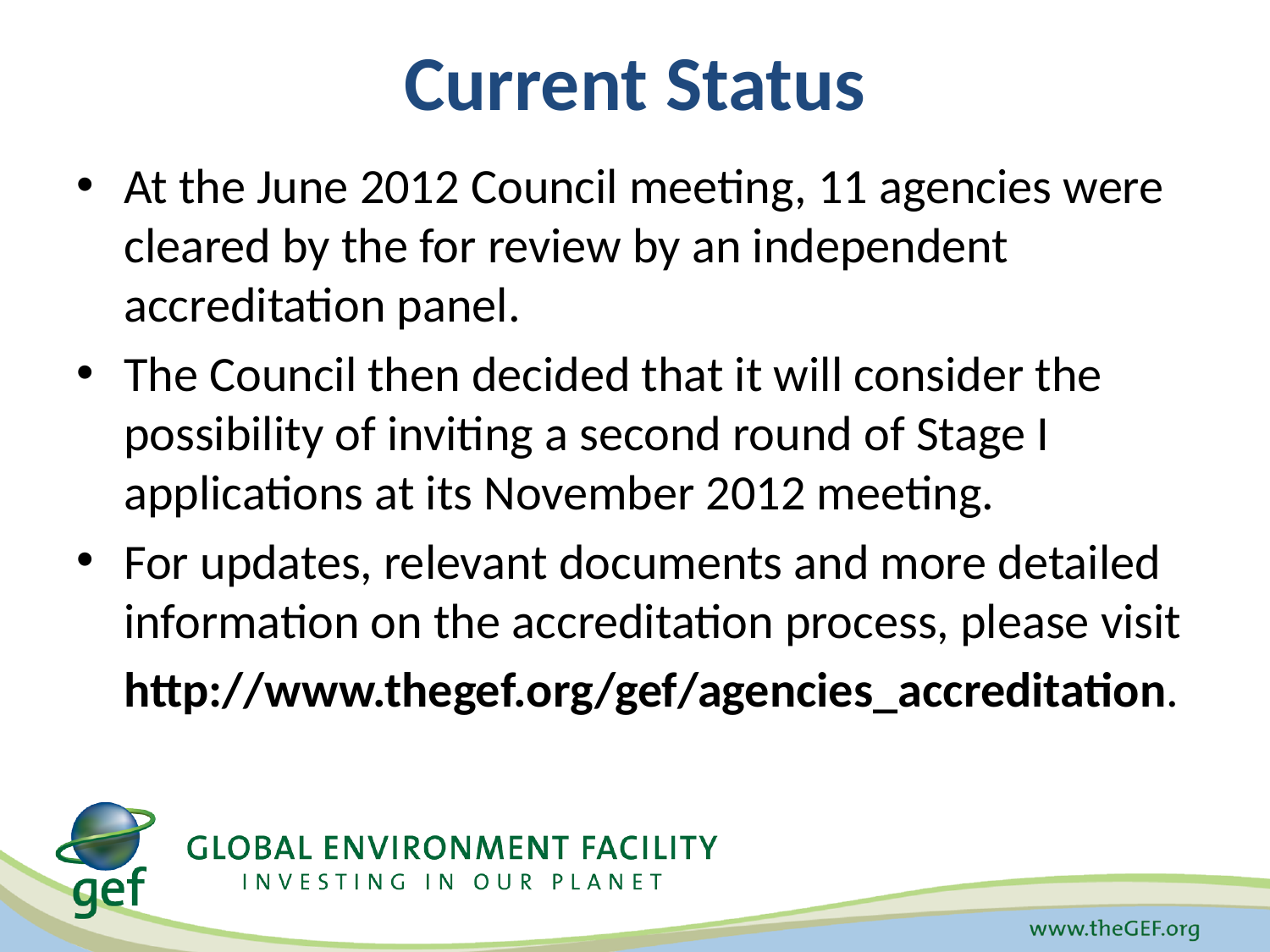

# Current Status
At the June 2012 Council meeting, 11 agencies were cleared by the for review by an independent accreditation panel.
The Council then decided that it will consider the possibility of inviting a second round of Stage I applications at its November 2012 meeting.
For updates, relevant documents and more detailed information on the accreditation process, please visit
	http://www.thegef.org/gef/agencies_accreditation.